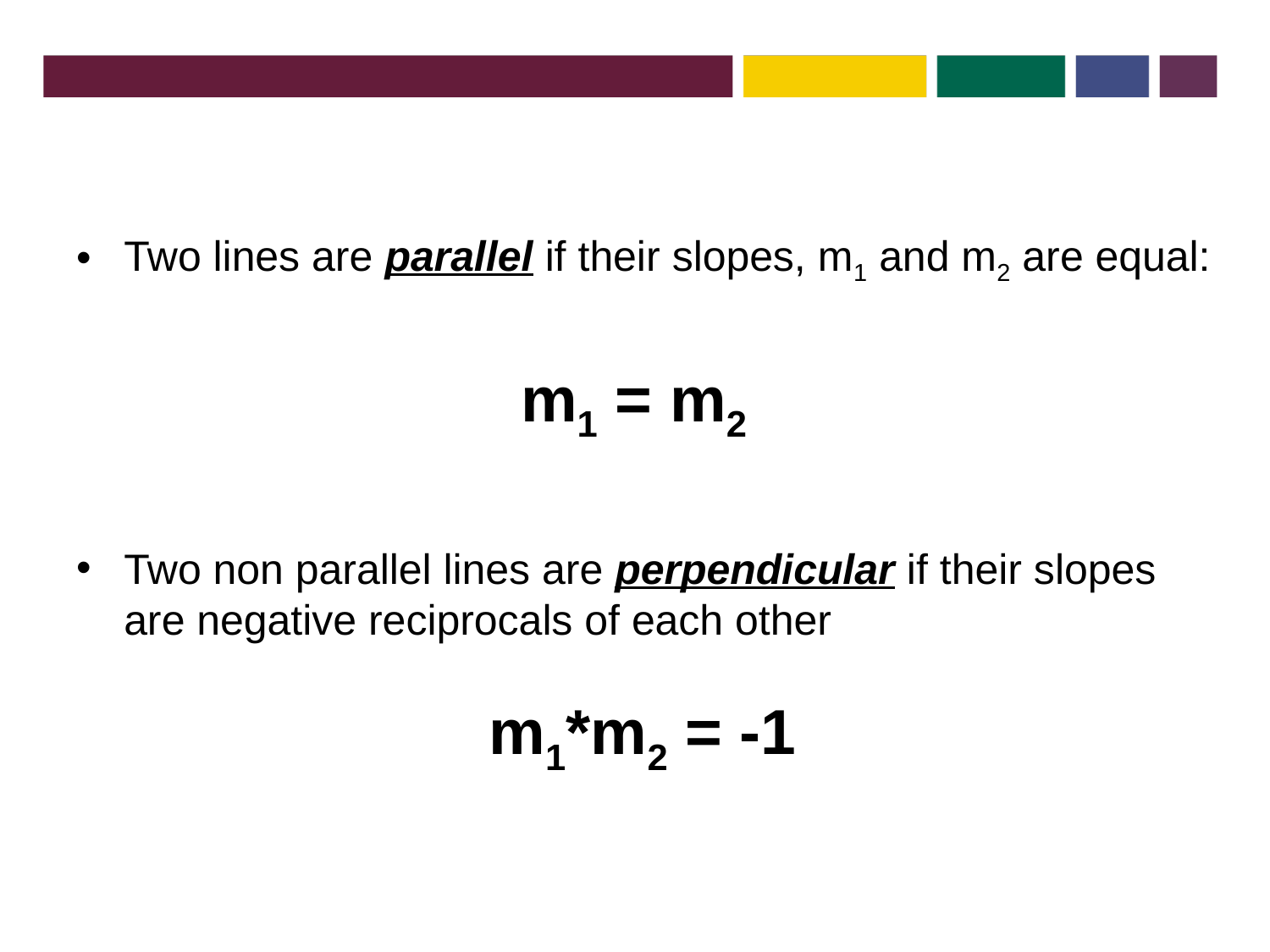

Two lines are parallel if their slopes, m1 and m2 are equal:

m1 = m2

Two non parallel lines are perpendicular if their slopes are negative reciprocals of each other

	m1*m2 = -1